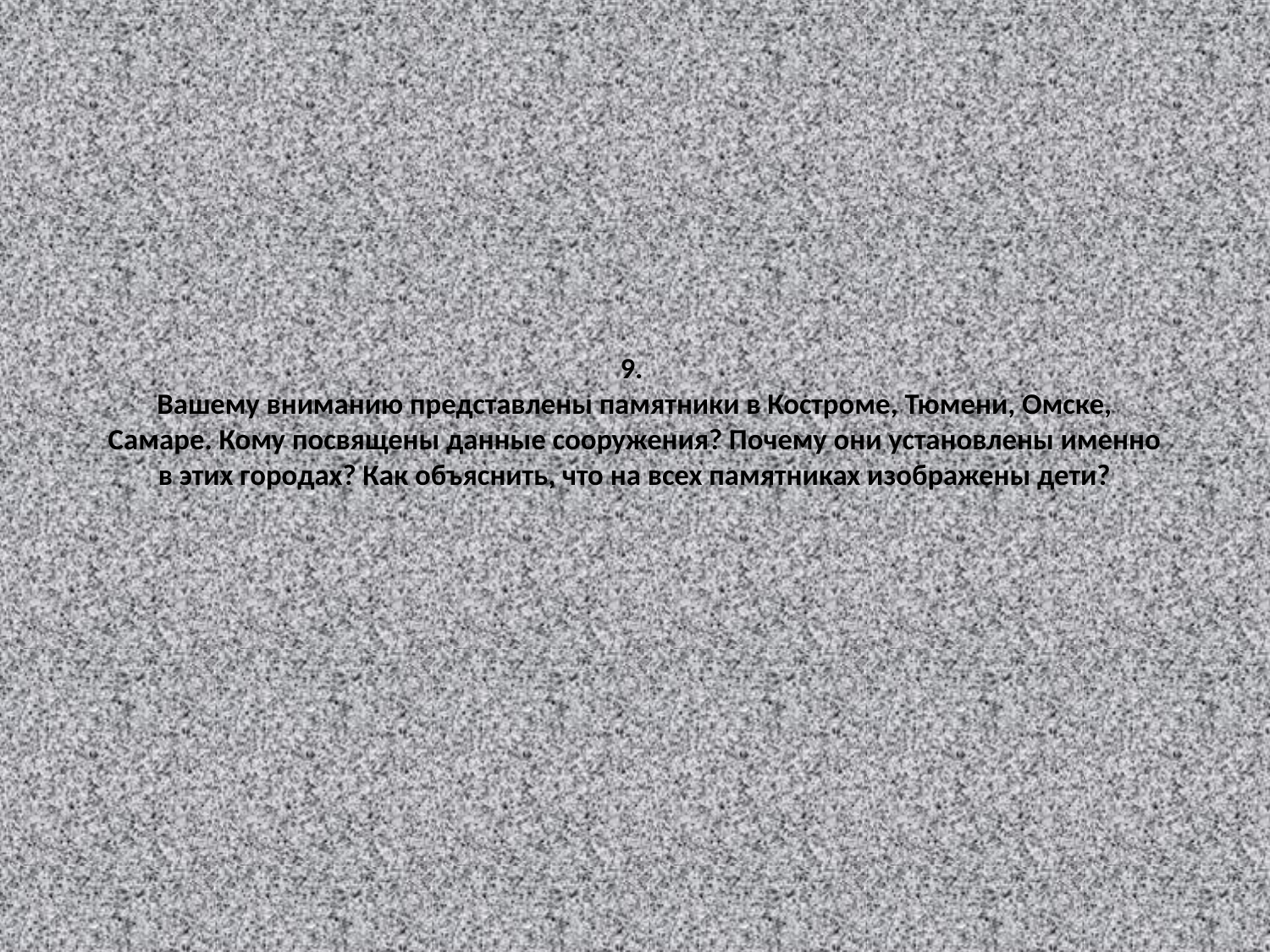

# 9. Вашему вниманию представлены памятники в Костроме, Тюмени, Омске, Самаре. Кому посвящены данные сооружения? Почему они установлены именно в этих городах? Как объяснить, что на всех памятниках изображены дети?